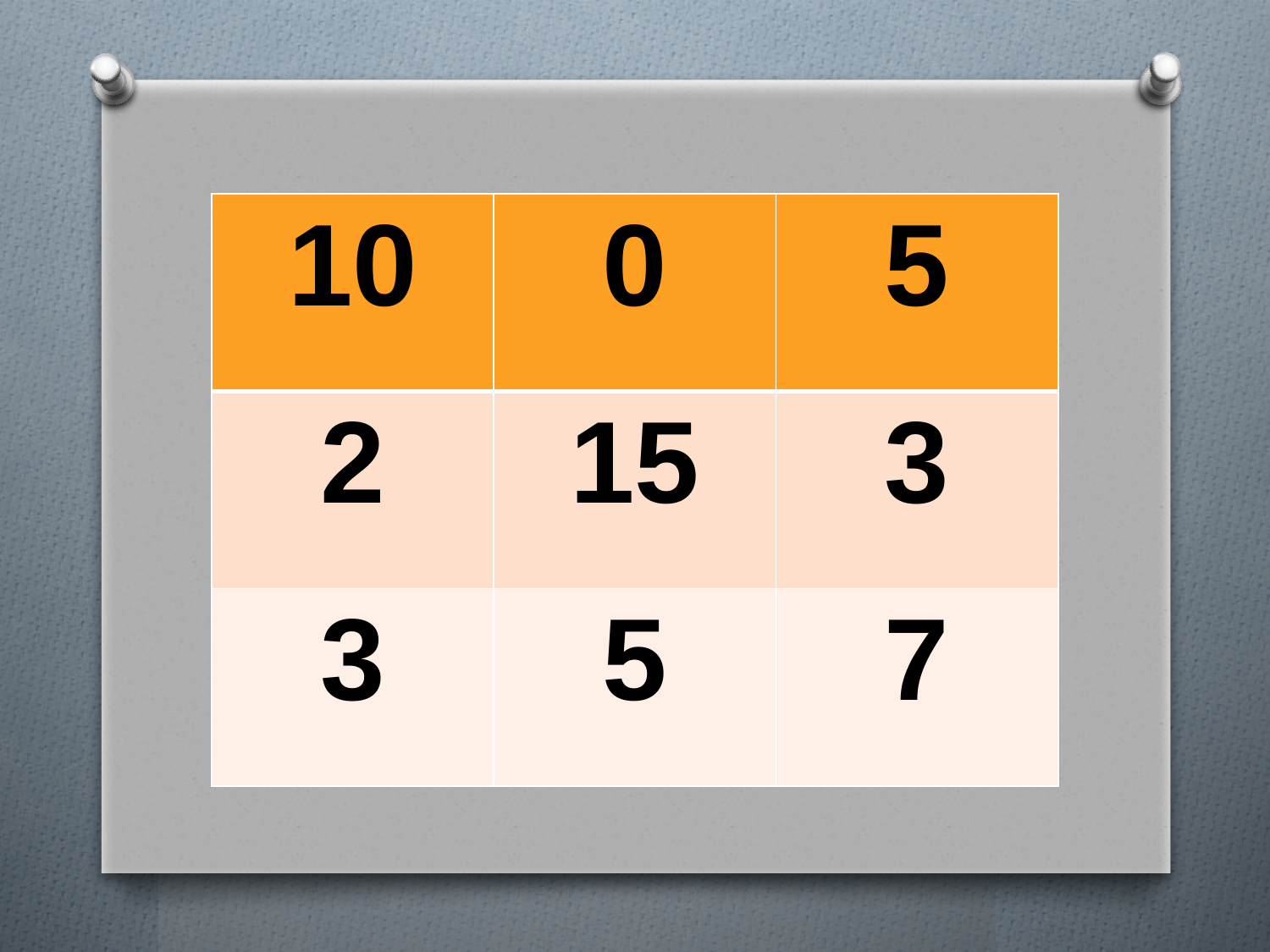

| 10 | 0 | 5 |
| --- | --- | --- |
| 2 | 15 | 3 |
| 3 | 5 | 7 |